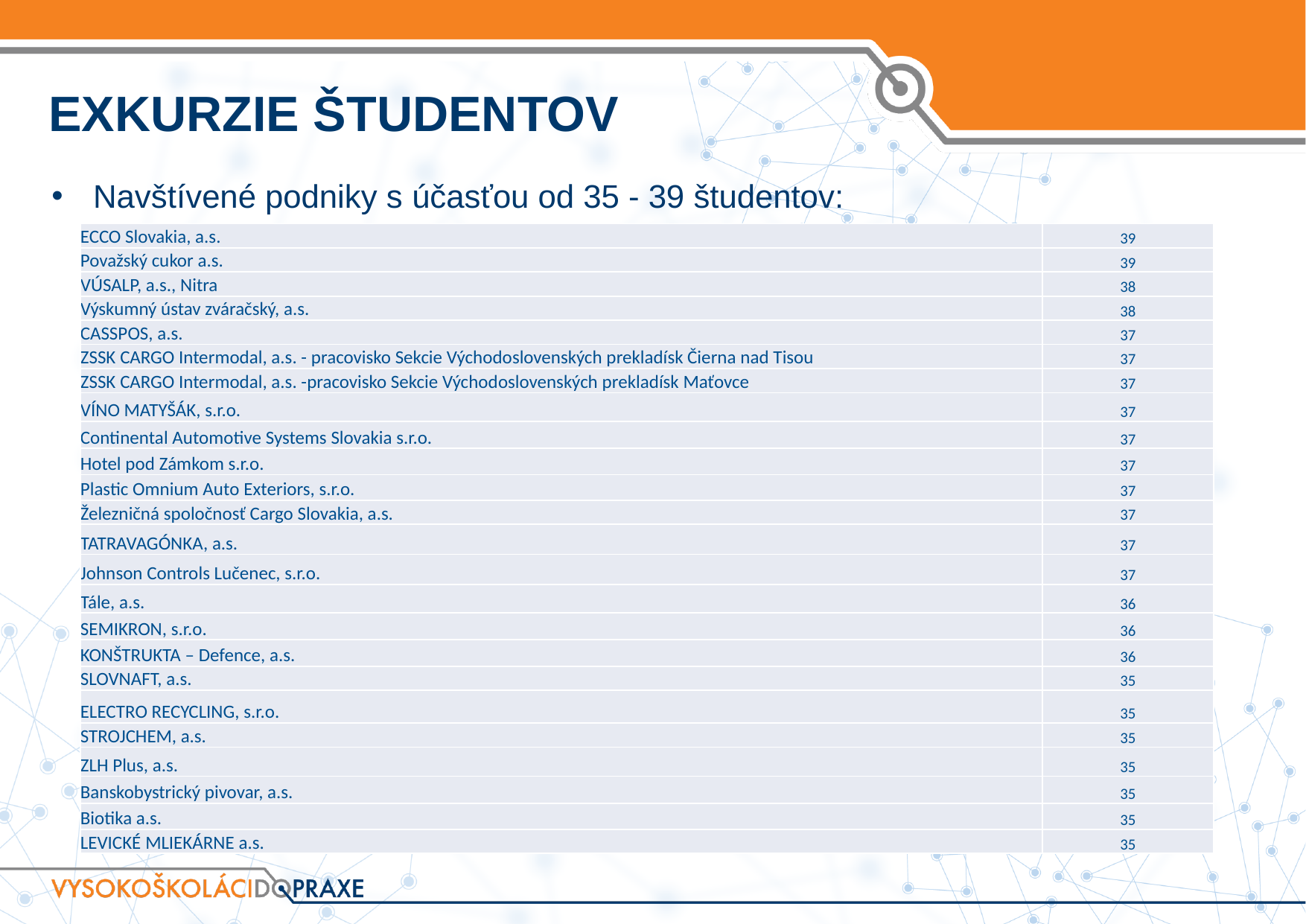

# EXKURZIE ŠTUDENTOV
Navštívené podniky s účasťou od 35 - 39 študentov:
| ECCO Slovakia, a.s. | 39 |
| --- | --- |
| Považský cukor a.s. | 39 |
| VÚSALP, a.s., Nitra | 38 |
| Výskumný ústav zváračský, a.s. | 38 |
| CASSPOS, a.s. | 37 |
| ZSSK CARGO Intermodal, a.s. - pracovisko Sekcie Východoslovenských prekladísk Čierna nad Tisou | 37 |
| ZSSK CARGO Intermodal, a.s. -pracovisko Sekcie Východoslovenských prekladísk Maťovce | 37 |
| VÍNO MATYŠÁK, s.r.o. | 37 |
| Continental Automotive Systems Slovakia s.r.o. | 37 |
| Hotel pod Zámkom s.r.o. | 37 |
| Plastic Omnium Auto Exteriors, s.r.o. | 37 |
| Železničná spoločnosť Cargo Slovakia, a.s. | 37 |
| TATRAVAGÓNKA, a.s. | 37 |
| Johnson Controls Lučenec, s.r.o. | 37 |
| Tále, a.s. | 36 |
| SEMIKRON, s.r.o. | 36 |
| KONŠTRUKTA – Defence, a.s. | 36 |
| SLOVNAFT, a.s. | 35 |
| ELECTRO RECYCLING, s.r.o. | 35 |
| STROJCHEM, a.s. | 35 |
| ZLH Plus, a.s. | 35 |
| Banskobystrický pivovar, a.s. | 35 |
| Biotika a.s. | 35 |
| LEVICKÉ MLIEKÁRNE a.s. | 35 |